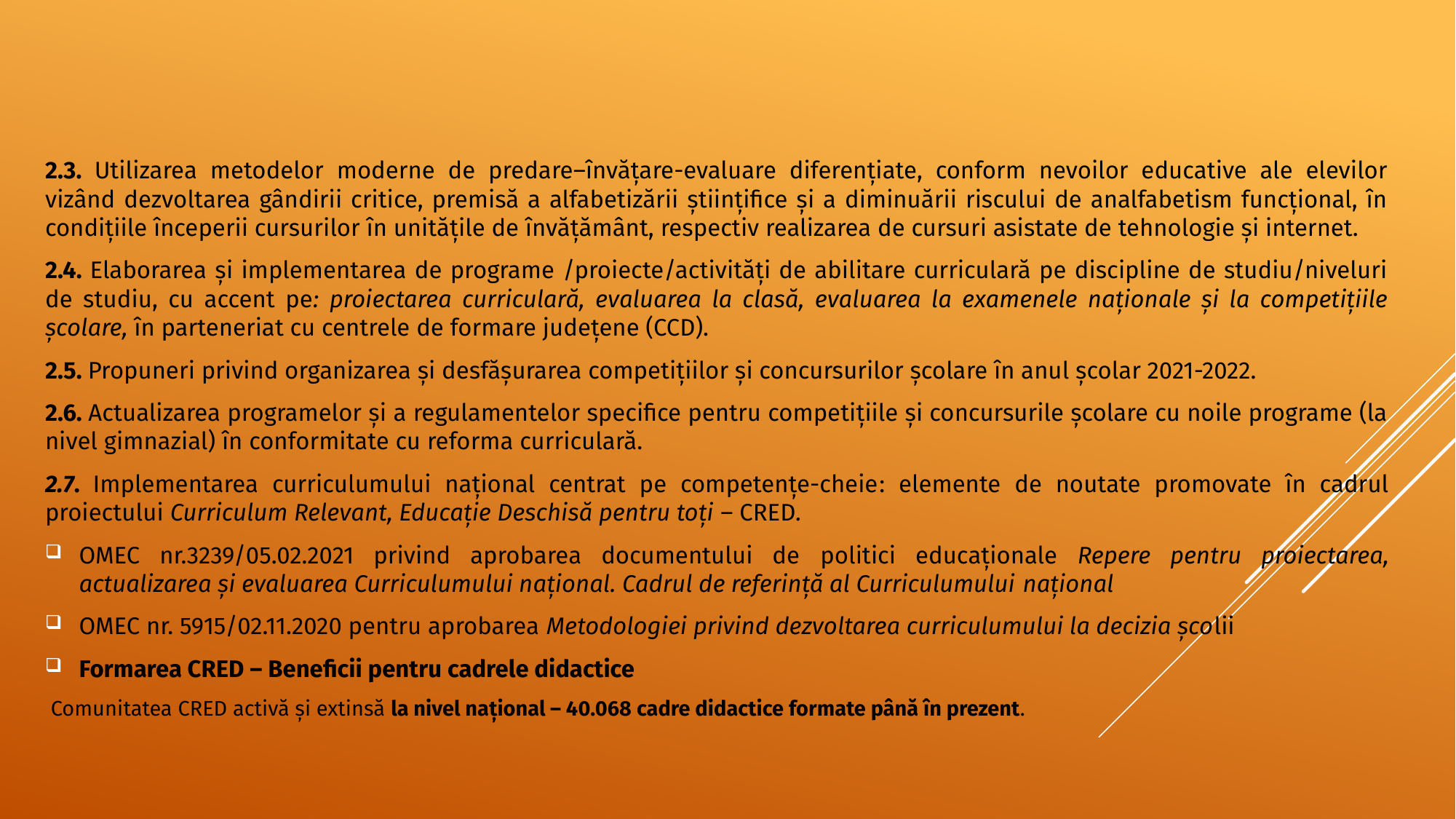

2.3. Utilizarea metodelor moderne de predare–învățare-evaluare diferențiate, conform nevoilor educative ale elevilor vizând dezvoltarea gândirii critice, premisă a alfabetizării științifice și a diminuării riscului de analfabetism funcțional, în condițiile începerii cursurilor în unitățile de învățământ, respectiv realizarea de cursuri asistate de tehnologie și internet.
2.4. Elaborarea și implementarea de programe /proiecte/activități de abilitare curriculară pe discipline de studiu/niveluri de studiu, cu accent pe: proiectarea curriculară, evaluarea la clasă, evaluarea la examenele naționale și la competițiile școlare, în parteneriat cu centrele de formare județene (CCD).
2.5. Propuneri privind organizarea și desfășurarea competițiilor și concursurilor școlare în anul școlar 2021-2022.
2.6. Actualizarea programelor și a regulamentelor specifice pentru competițiile și concursurile școlare cu noile programe (la nivel gimnazial) în conformitate cu reforma curriculară.
2.7. Implementarea curriculumului național centrat pe competențe-cheie: elemente de noutate promovate în cadrul proiectului Curriculum Relevant, Educație Deschisă pentru toți – CRED.
OMEC nr.3239/05.02.2021 privind aprobarea documentului de politici educaționale Repere pentru proiectarea, actualizarea și evaluarea Curriculumului național. Cadrul de referință al Curriculumului național
OMEC nr. 5915/02.11.2020 pentru aprobarea Metodologiei privind dezvoltarea curriculumului la decizia școlii
Formarea CRED – Beneficii pentru cadrele didactice
 Comunitatea CRED activă și extinsă la nivel național – 40.068 cadre didactice formate până în prezent.